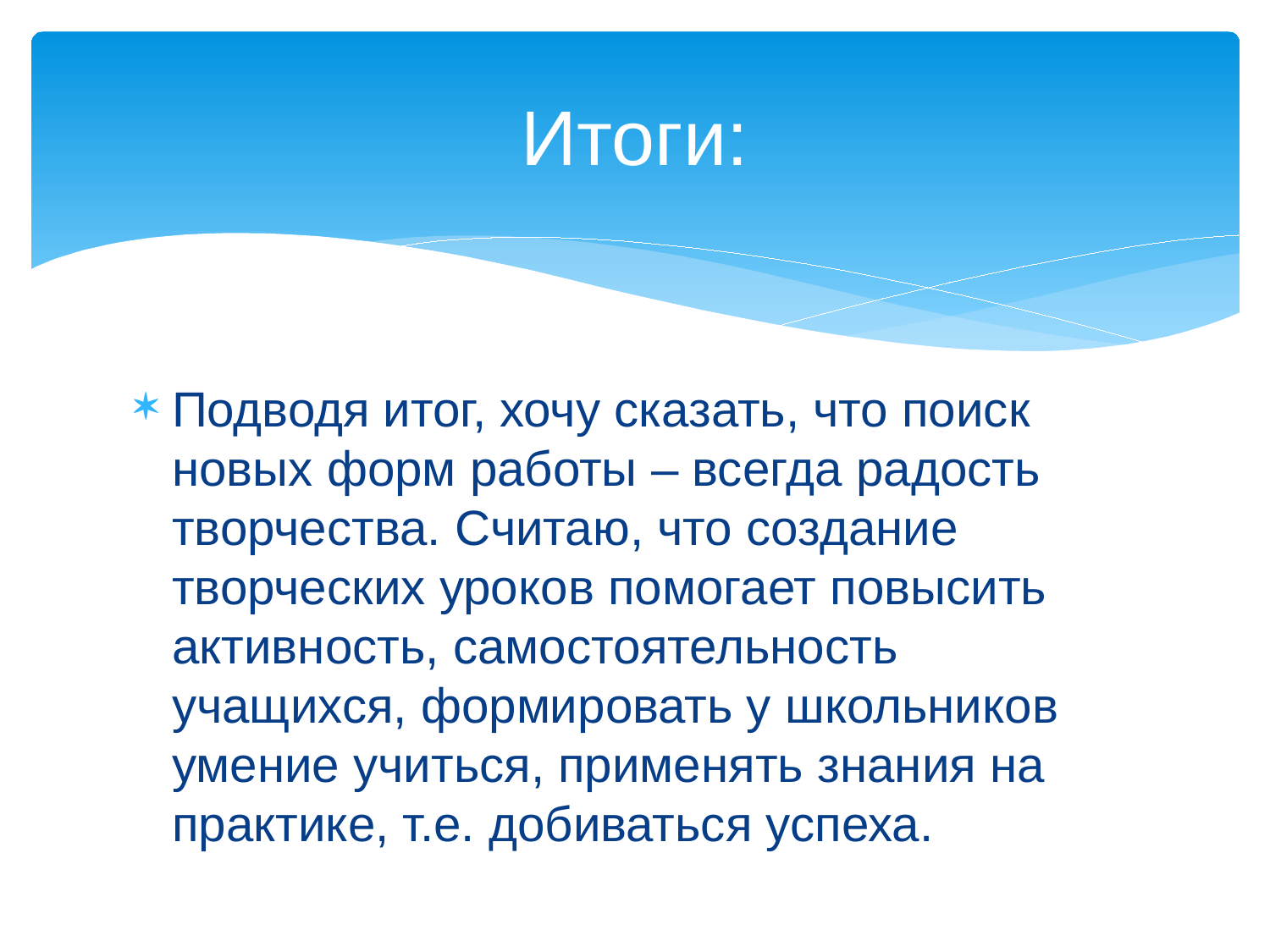

# Итоги:
Подводя итог, хочу сказать, что поиск новых форм работы – всегда радость творчества. Считаю, что создание творческих уроков помогает повысить активность, самостоятельность учащихся, формировать у школьников умение учиться, применять знания на практике, т.е. добиваться успеха.